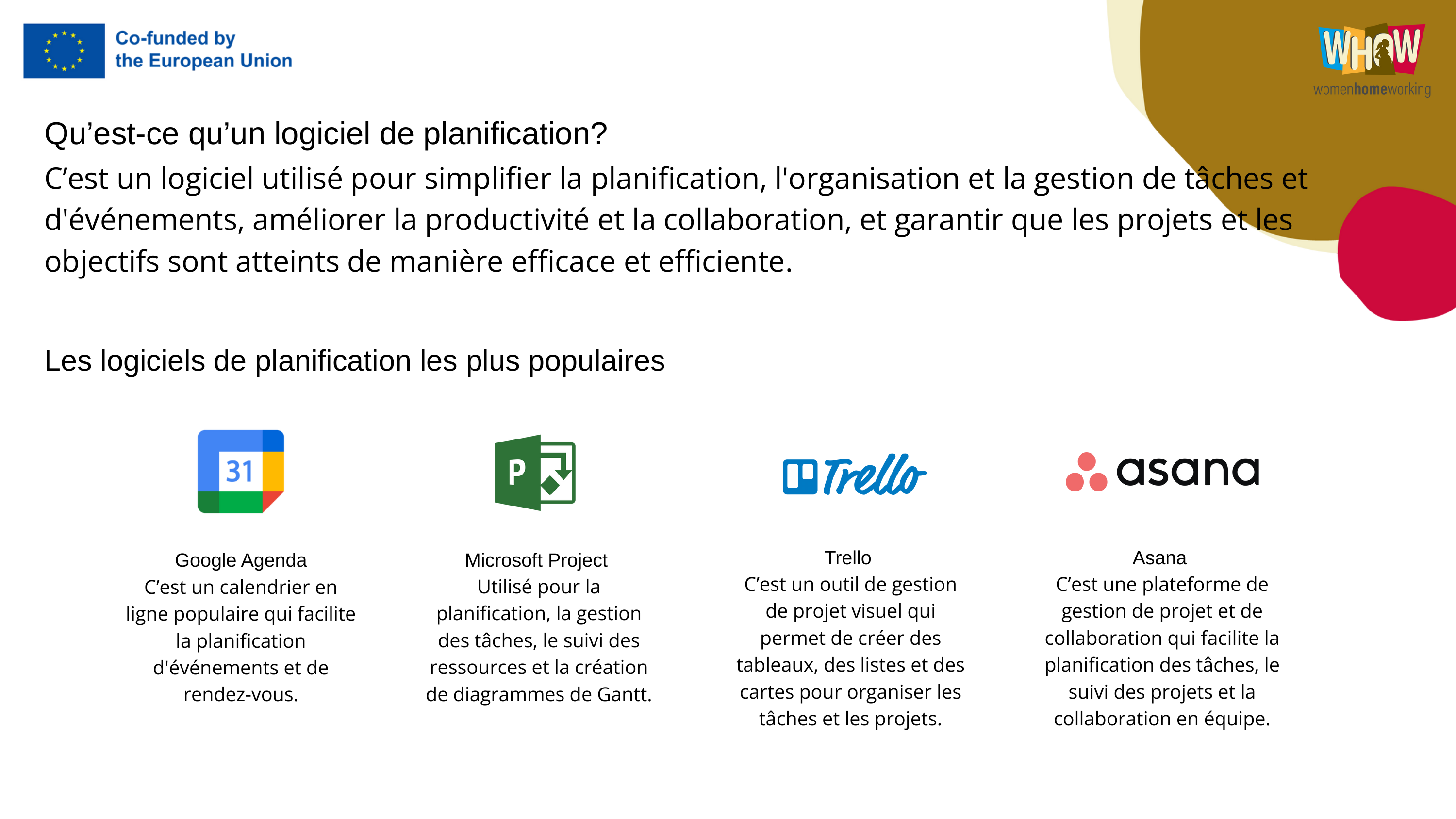

Qu’est-ce qu’un logiciel de planification?
C’est un logiciel utilisé pour simplifier la planification, l'organisation et la gestion de tâches et d'événements, améliorer la productivité et la collaboration, et garantir que les projets et les objectifs sont atteints de manière efficace et efficiente.

Les logiciels de planification les plus populaires

Google Agenda
C’est un calendrier en ligne populaire qui facilite la planification d'événements et de rendez-vous.
Trello
C’est un outil de gestion de projet visuel qui permet de créer des tableaux, des listes et des cartes pour organiser les tâches et les projets.
Asana
C’est une plateforme de gestion de projet et de collaboration qui facilite la planification des tâches, le suivi des projets et la collaboration en équipe.
Microsoft Project
Utilisé pour la planification, la gestion des tâches, le suivi des ressources et la création de diagrammes de Gantt.